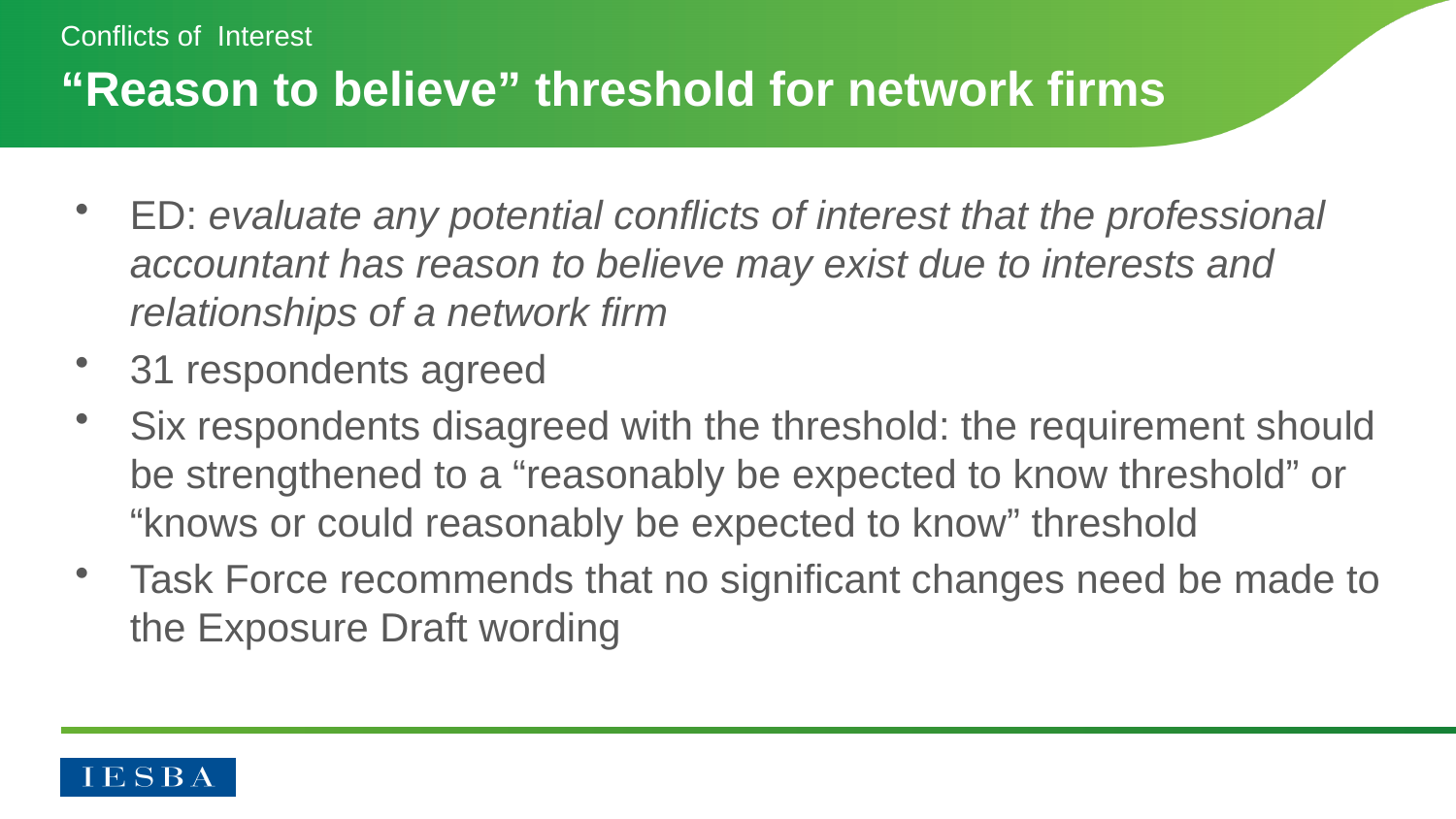

Conflicts of  Interest

# “Reason to believe” threshold for network firms
ED: evaluate any potential conflicts of interest that the professional accountant has reason to believe may exist due to interests and relationships of a network firm
31 respondents agreed
Six respondents disagreed with the threshold: the requirement should be strengthened to a “reasonably be expected to know threshold” or “knows or could reasonably be expected to know” threshold
Task Force recommends that no significant changes need be made to the Exposure Draft wording